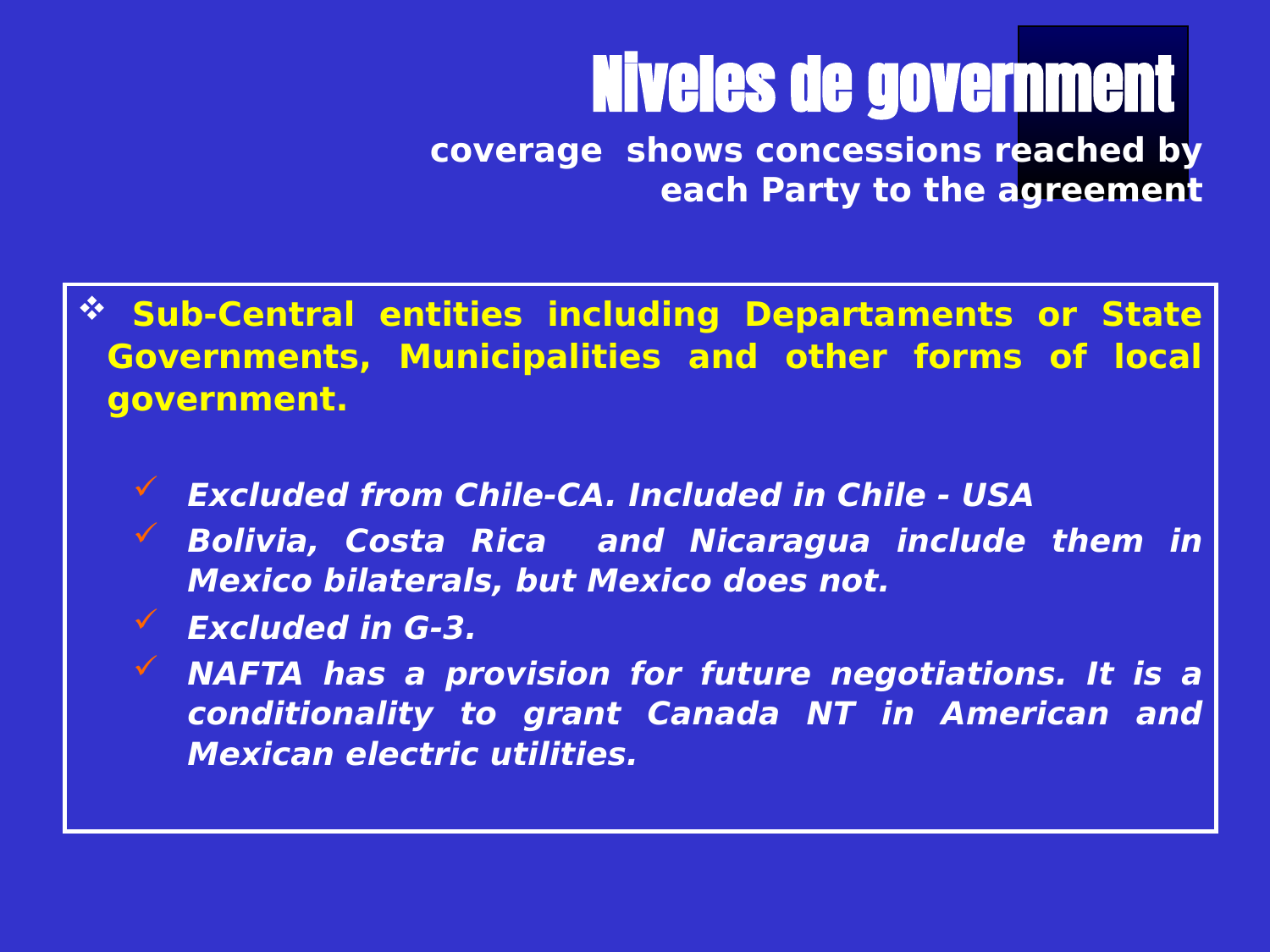

Niveles de government
coverage  shows concessions reached by each Party to the agreement
 Sub-Central entities including Departaments or State Governments, Municipalities and other forms of local government.

Excluded from Chile-CA. Included in Chile - USA
Bolivia, Costa Rica  and Nicaragua include them in Mexico bilaterals, but Mexico does not.
Excluded in G-3.
NAFTA has a provision for future negotiations. It is a conditionality to grant Canada NT in American and Mexican electric utilities.